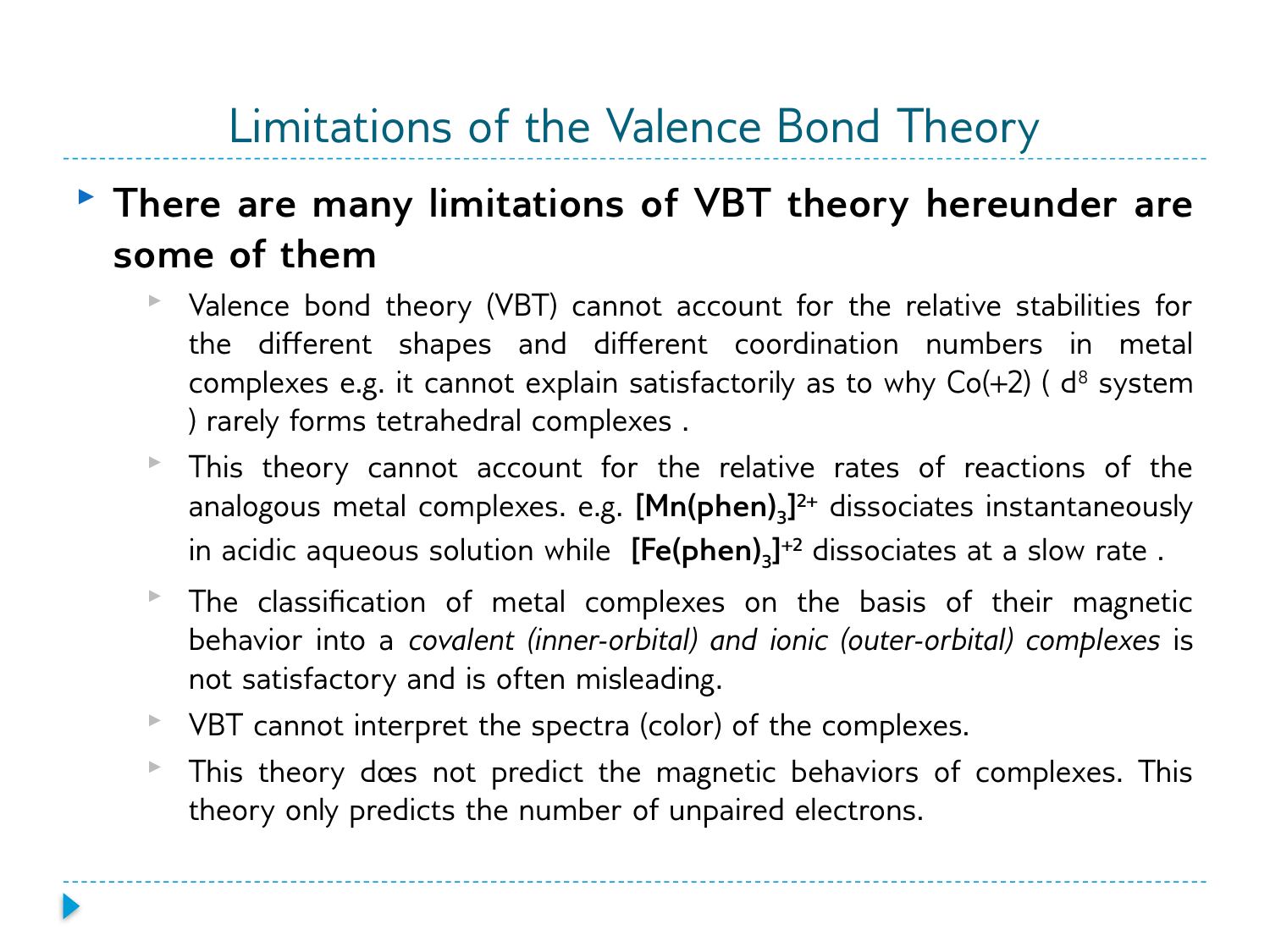

# Limitations of the Valence Bond Theory
There are many limitations of VBT theory hereunder are some of them
Valence bond theory (VBT) cannot account for the relative stabilities for the different shapes and different coordination numbers in metal complexes e.g. it cannot explain satisfactorily as to why Co(+2) ( d8 system ) rarely forms tetrahedral complexes .
This theory cannot account for the relative rates of reactions of the analogous metal complexes. e.g. [Mn(phen)3]2+ dissociates instantaneously in acidic aqueous solution while  [Fe(phen)3]+2 dissociates at a slow rate .
The classification of metal complexes on the basis of their magnetic behavior into a covalent (inner-orbital) and ionic (outer-orbital) complexes is not satisfactory and is often misleading.
VBT cannot interpret the spectra (color) of the complexes.
This theory does not predict the magnetic behaviors of complexes. This theory only predicts the number of unpaired electrons.